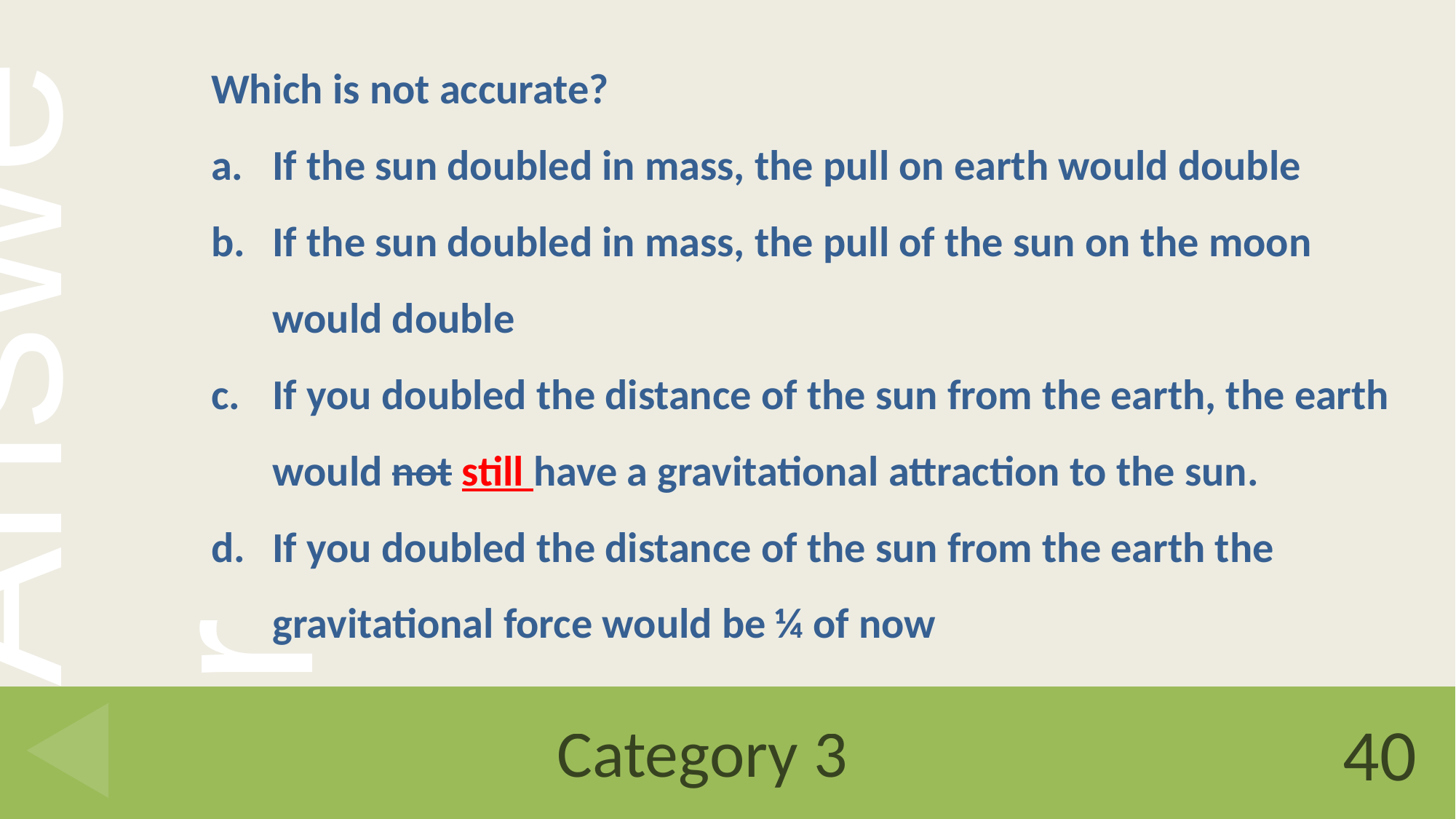

Which is not accurate?
If the sun doubled in mass, the pull on earth would double
If the sun doubled in mass, the pull of the sun on the moon would double
If you doubled the distance of the sun from the earth, the earth would not still have a gravitational attraction to the sun.
If you doubled the distance of the sun from the earth the gravitational force would be ¼ of now

# Category 3
40